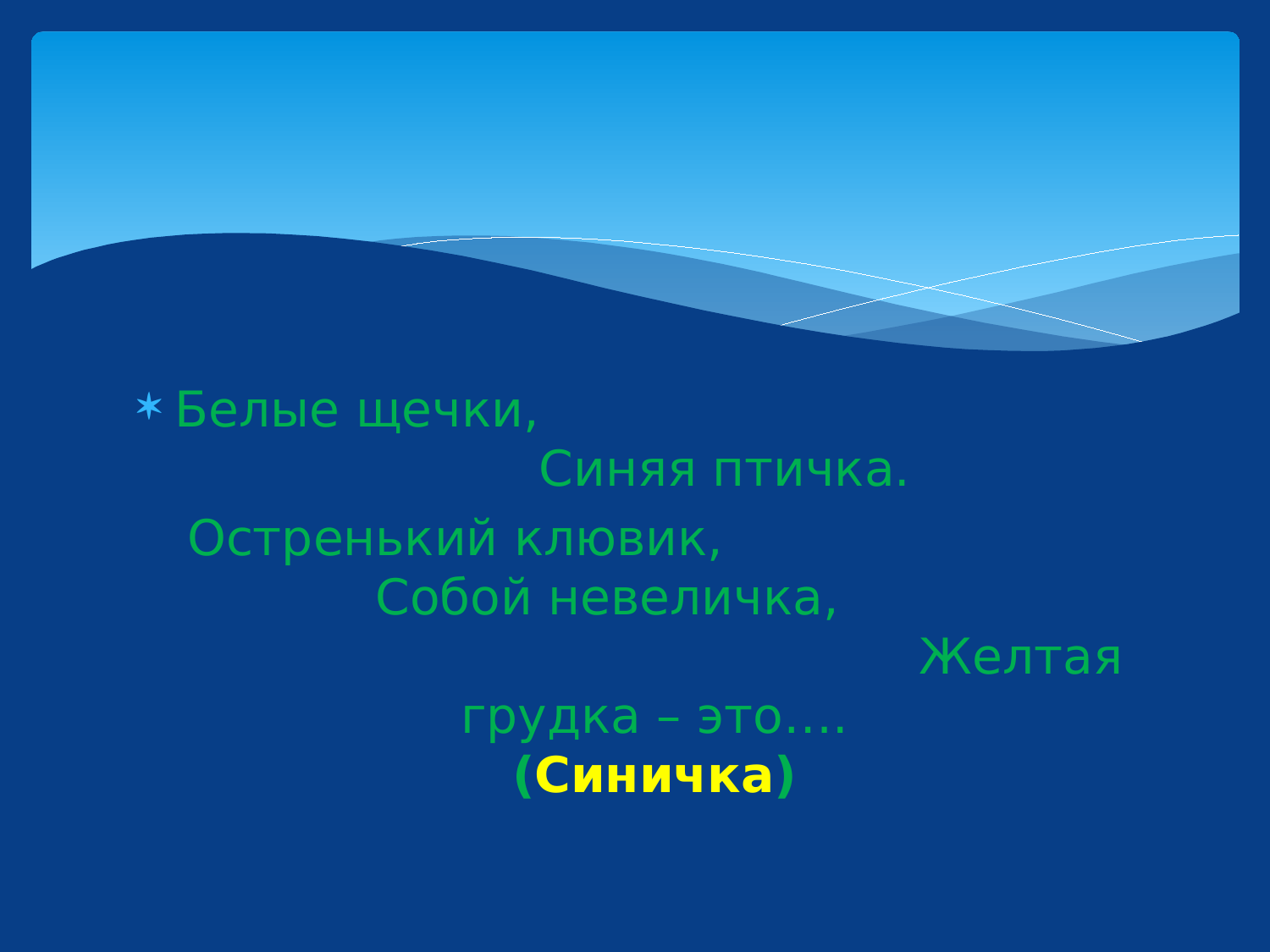

#
Белые щечки,                                                Синяя птичка.
   Остренький клювик,                                        Собой невеличка,                                                                   Желтая грудка – это….
(Синичка)